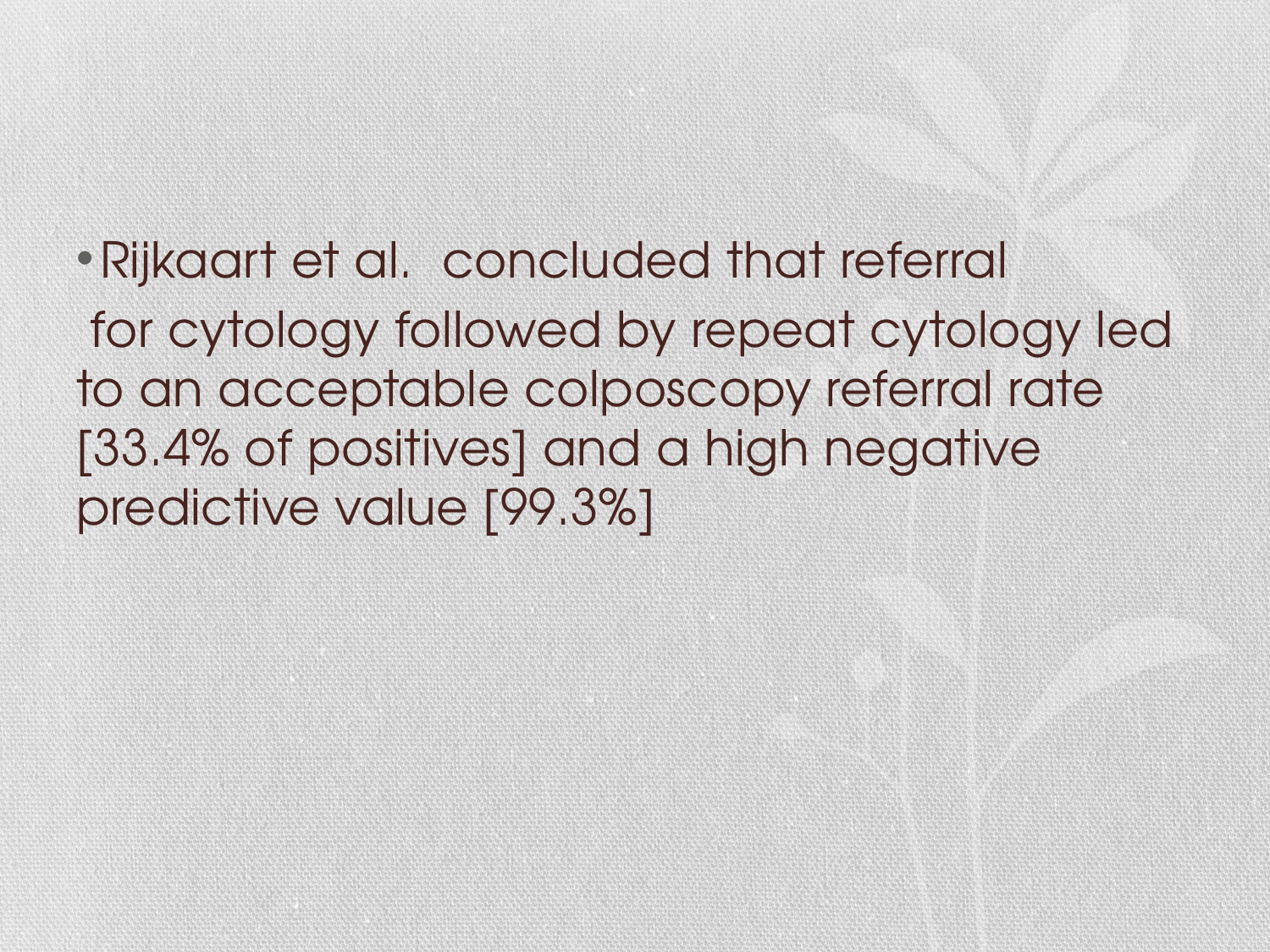

#
Rijkaart et al.  concluded that referral
 for cytology followed by repeat cytology led to an acceptable colposcopy referral rate [33.4% of positives] and a high negative predictive value [99.3%]